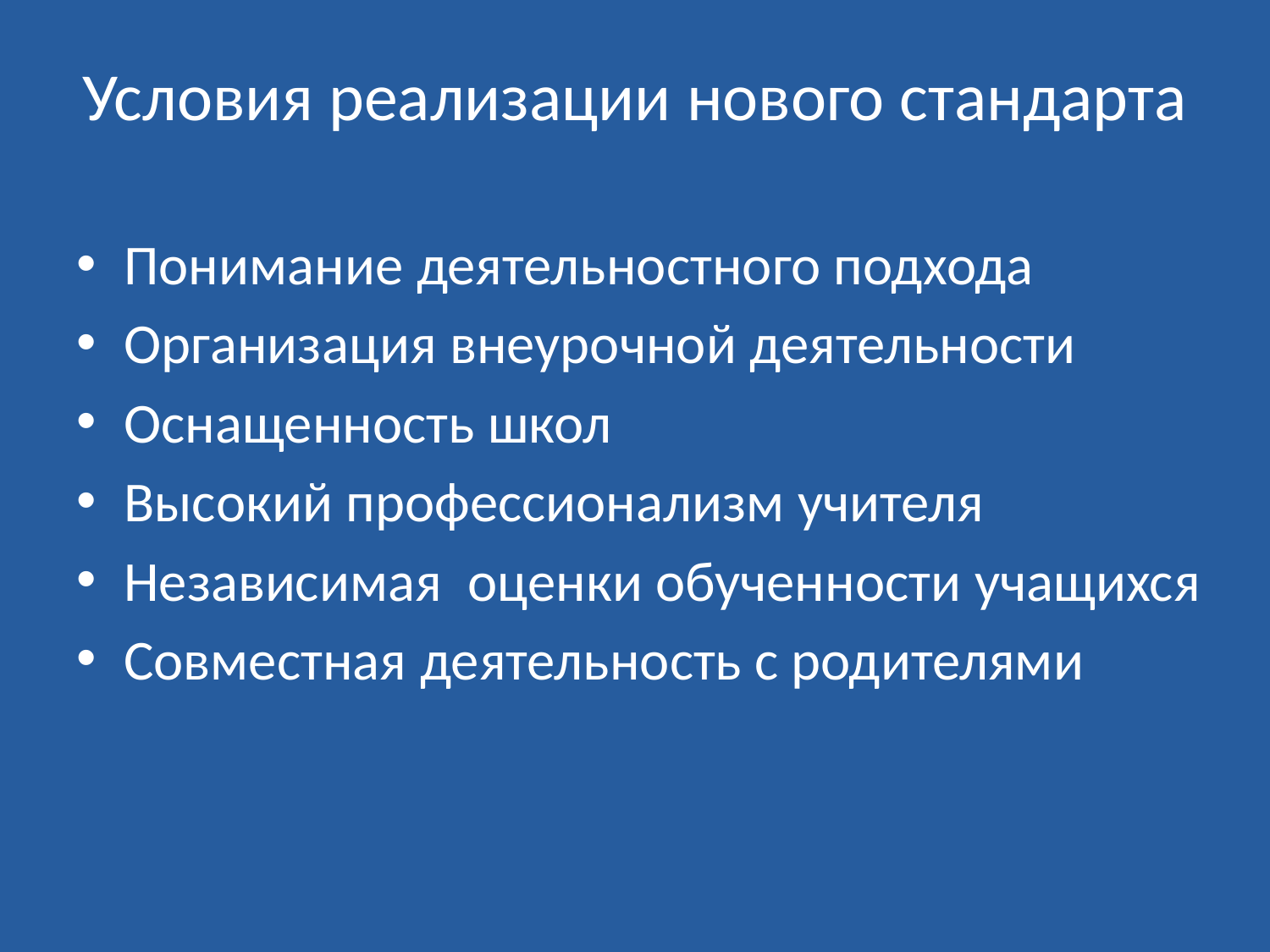

# Условия реализации нового стандарта
Понимание деятельностного подхода
Организация внеурочной деятельности
Оснащенность школ
Высокий профессионализм учителя
Независимая  оценки обученности учащихся
Совместная деятельность с родителями